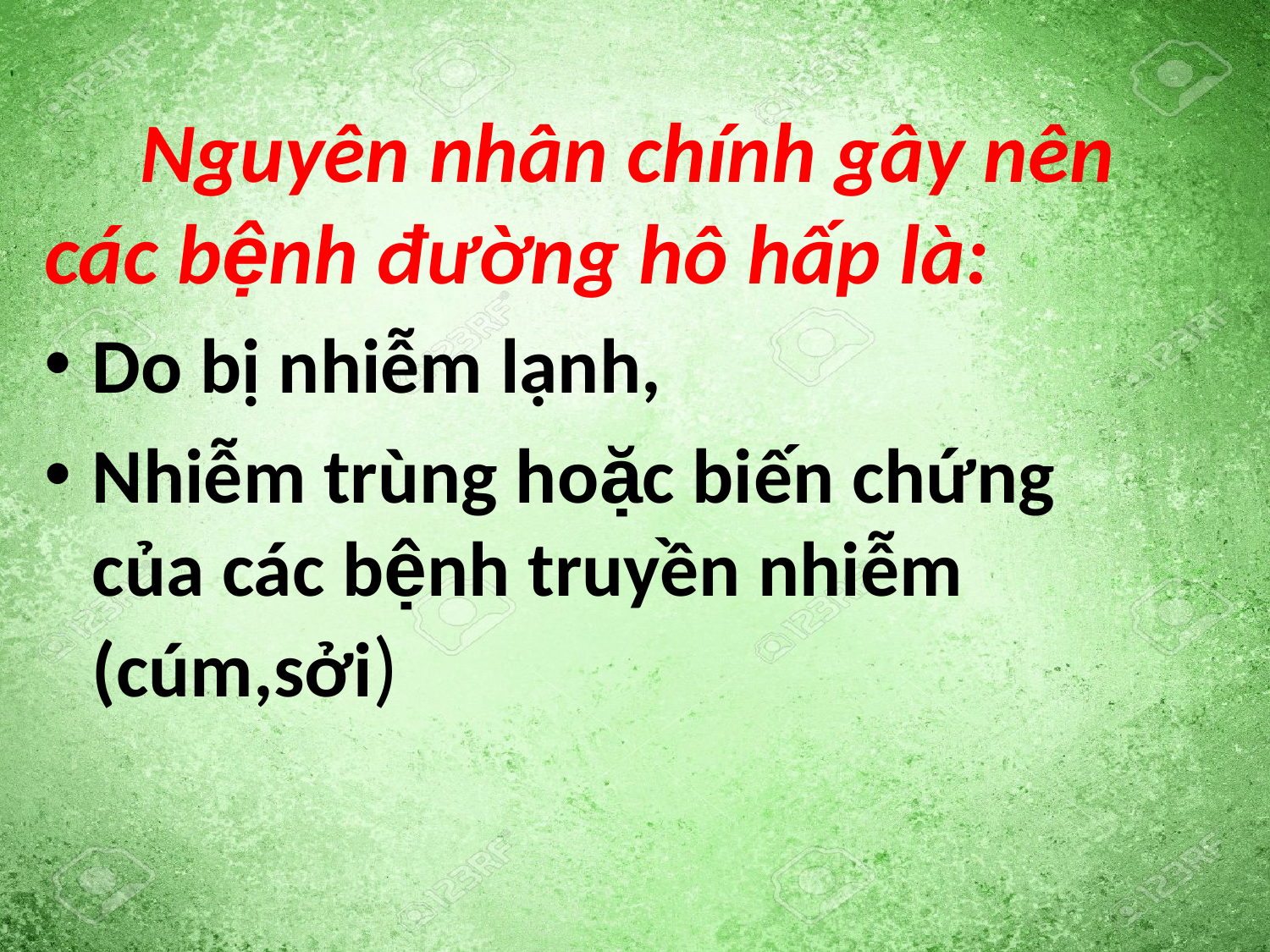

Nguyên nhân chính gây nên các bệnh đường hô hấp là:
Do bị nhiễm lạnh,
Nhiễm trùng hoặc biến chứng của các bệnh truyền nhiễm (cúm,sởi)